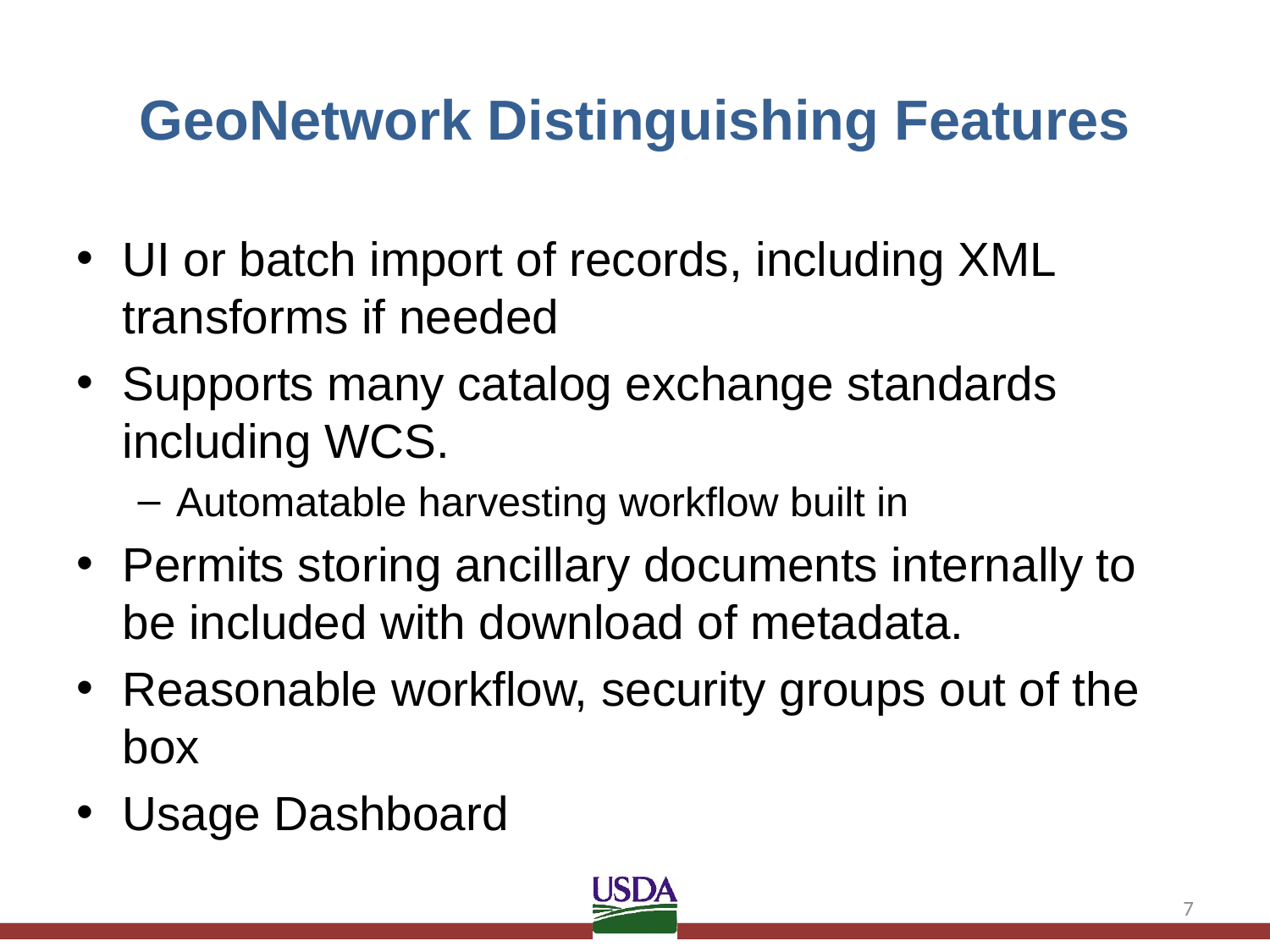

# GeoNetwork Distinguishing Features
UI or batch import of records, including XML transforms if needed
Supports many catalog exchange standards including WCS.
Automatable harvesting workflow built in
Permits storing ancillary documents internally to be included with download of metadata.
Reasonable workflow, security groups out of the box
Usage Dashboard

7